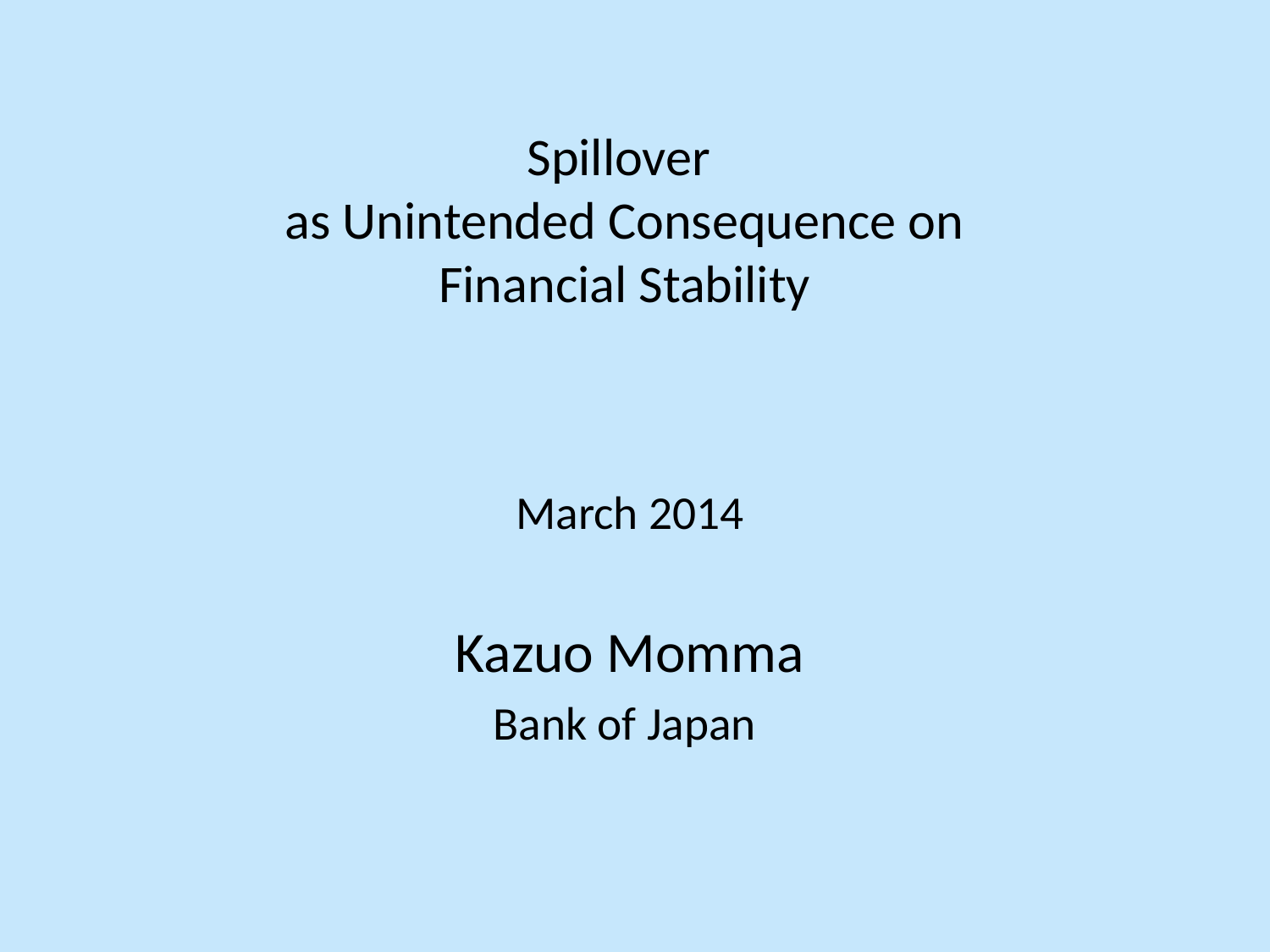

# Spillover as Unintended Consequence on Financial Stability
March 2014

Kazuo Momma
Bank of Japan